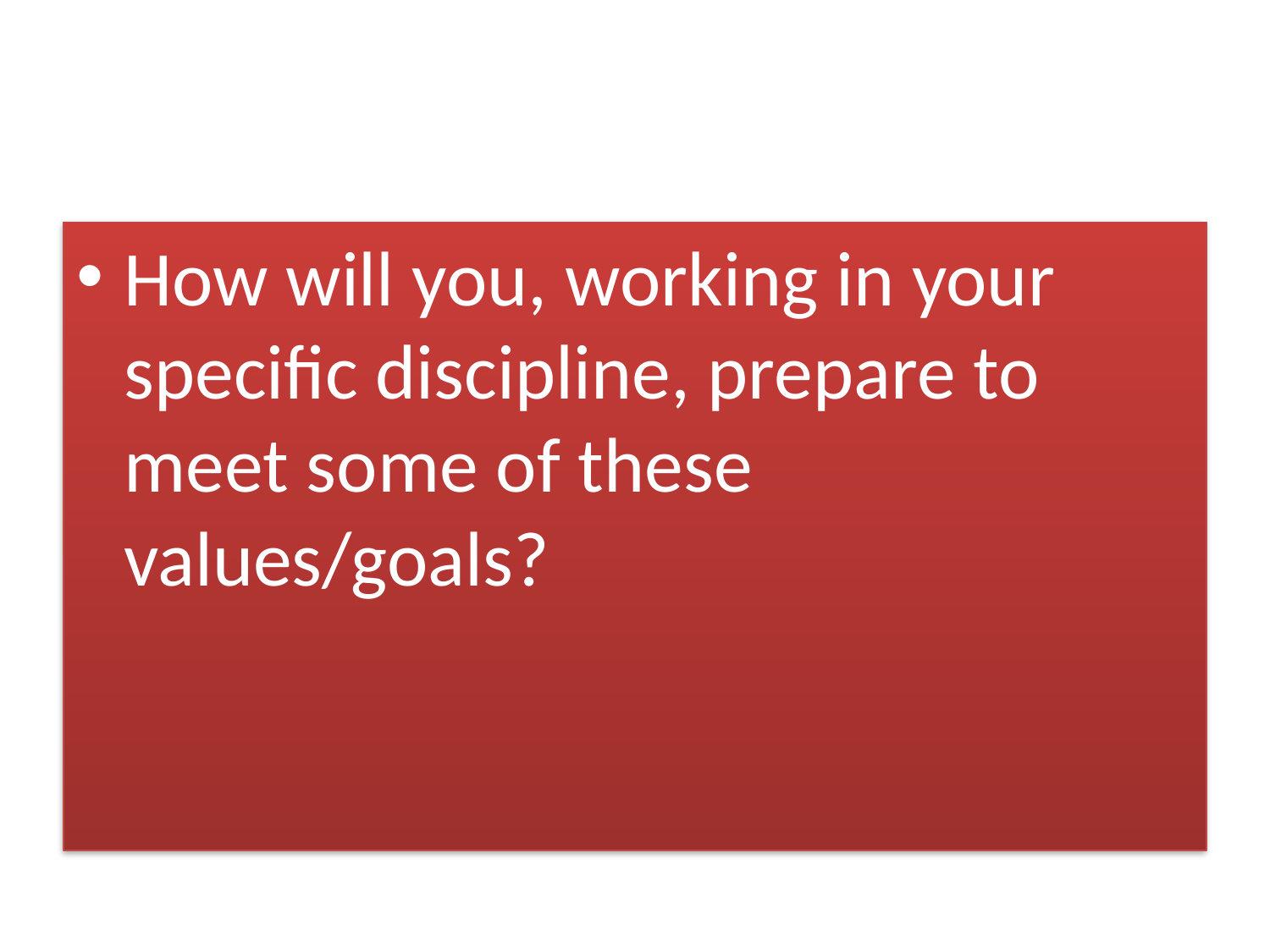

#
How will you, working in your specific discipline, prepare to meet some of these values/goals?